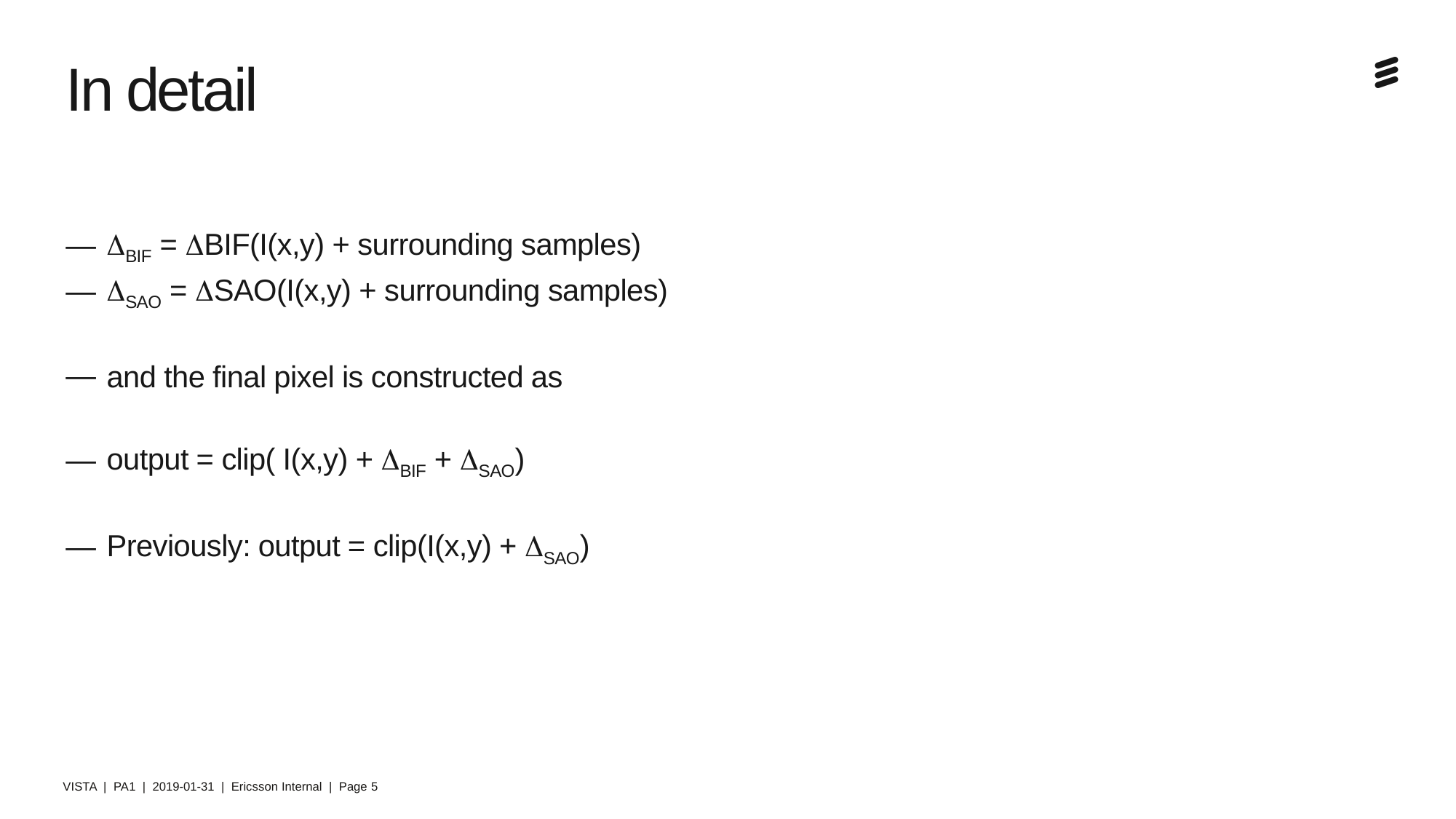

# In detail
ΔBIF = ΔBIF(I(x,y) + surrounding samples)
ΔSAO = ΔSAO(I(x,y) + surrounding samples)

and the final pixel is constructed as

output = clip( I(x,y) + ΔBIF + ΔSAO)

Previously: output = clip(I(x,y) + ΔSAO)